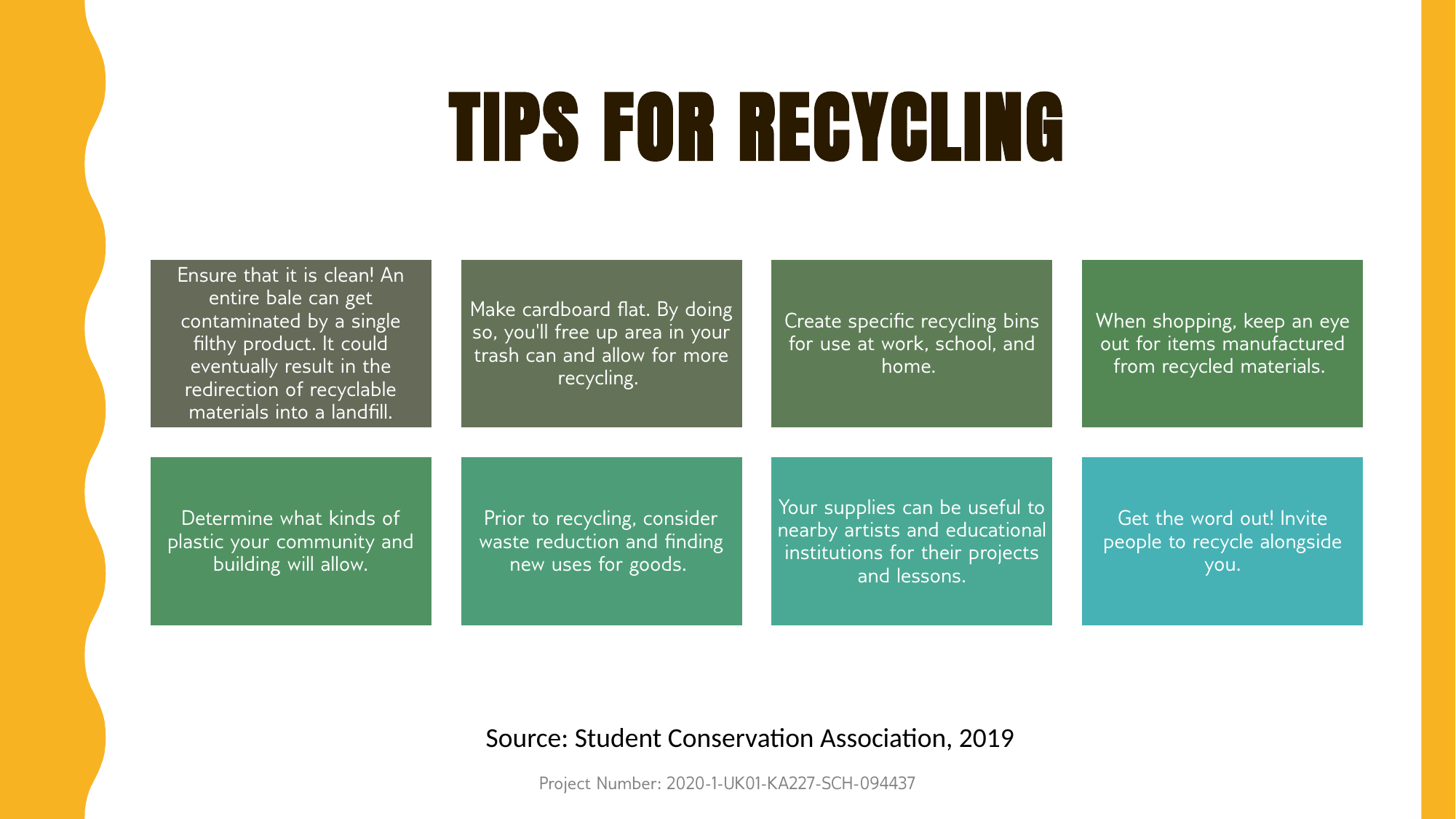

# TIPS FOR RECYCLING
Ensure that it is clean! An entire bale can get contaminated by a single filthy product. It could eventually result in the redirection of recyclable materials into a landfill.
Make cardboard flat. By doing so, you'll free up area in your trash can and allow for more recycling.
Create specific recycling bins for use at work, school, and home.
When shopping, keep an eye out for items manufactured from recycled materials.
Determine what kinds of plastic your community and building will allow.
Prior to recycling, consider waste reduction and finding new uses for goods.
Your supplies can be useful to nearby artists and educational institutions for their projects and lessons.
Get the word out! Invite people to recycle alongside you.
Source: Student Conservation Association, 2019
Project Number: 2020-1-UK01-KA227-SCH-094437